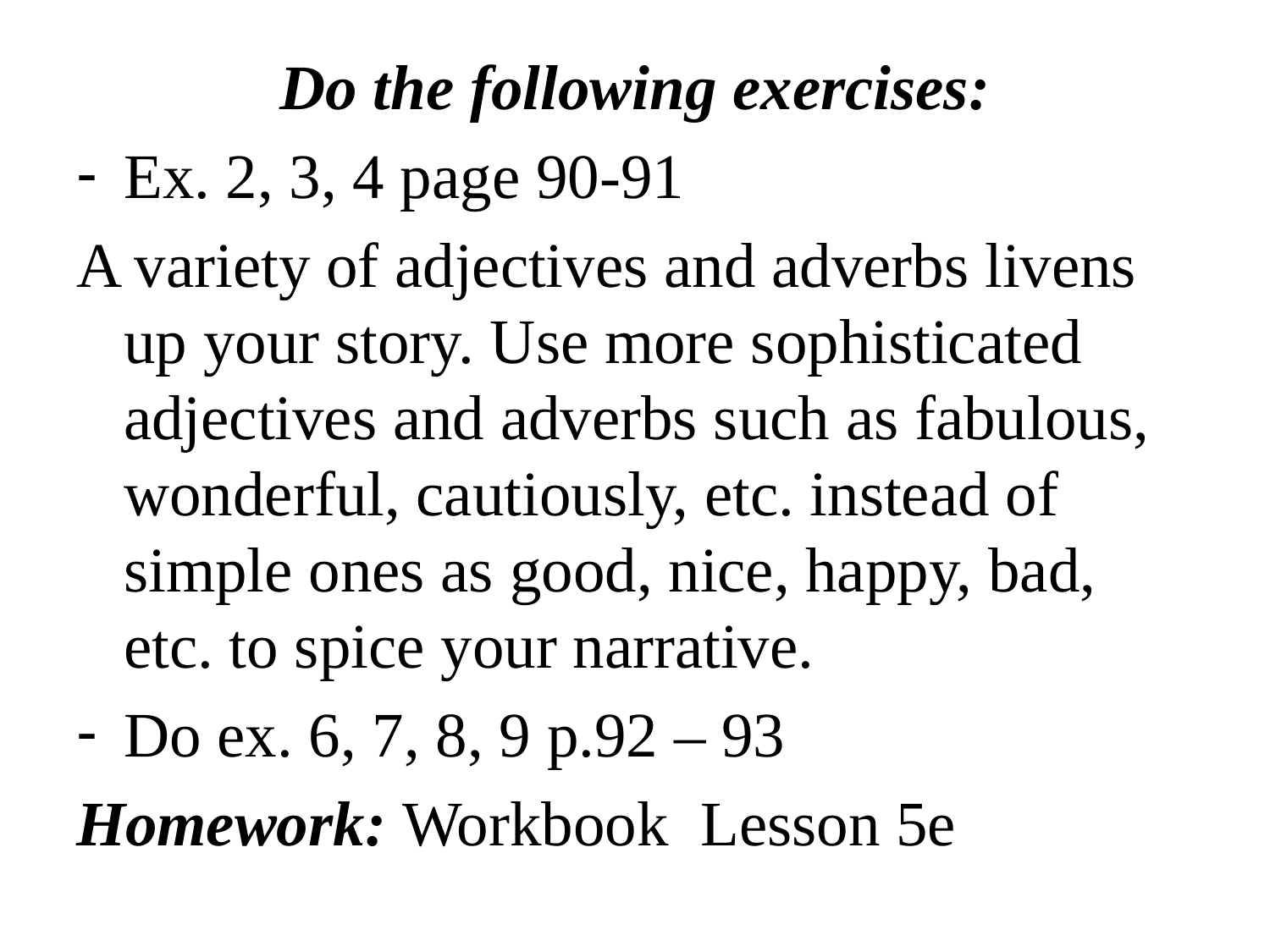

Do the following exercises:
Ex. 2, 3, 4 page 90-91
A variety of adjectives and adverbs livens up your story. Use more sophisticated adjectives and adverbs such as fabulous, wonderful, cautiously, etc. instead of simple ones as good, nice, happy, bad, etc. to spice your narrative.
Do ex. 6, 7, 8, 9 p.92 – 93
Homework: Workbook  Lesson 5e